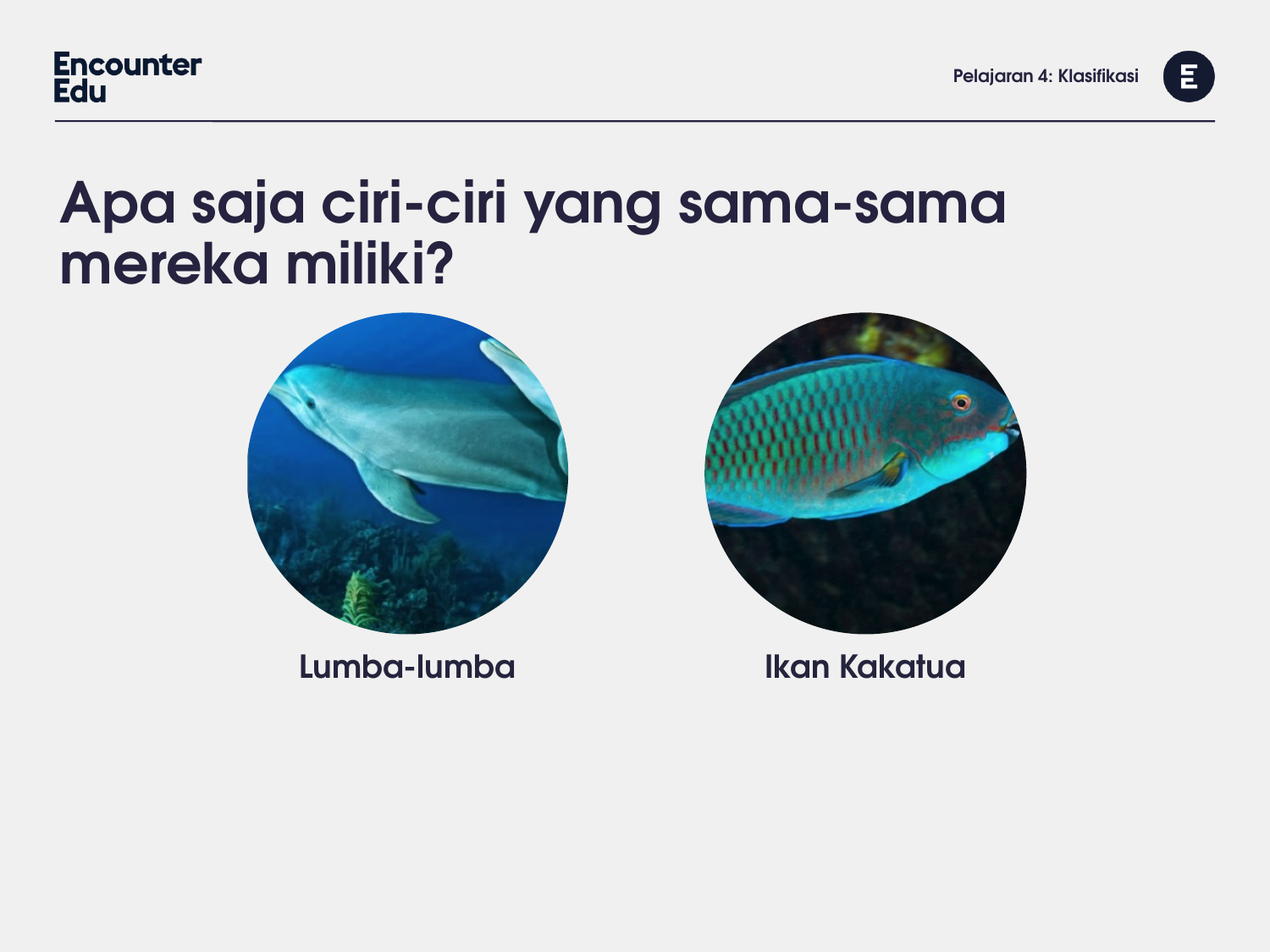

# Pelajaran 4: Klasifikasi
Apa saja ciri-ciri yang sama-sama mereka miliki?

Lumba-lumba
Ikan Kakatua